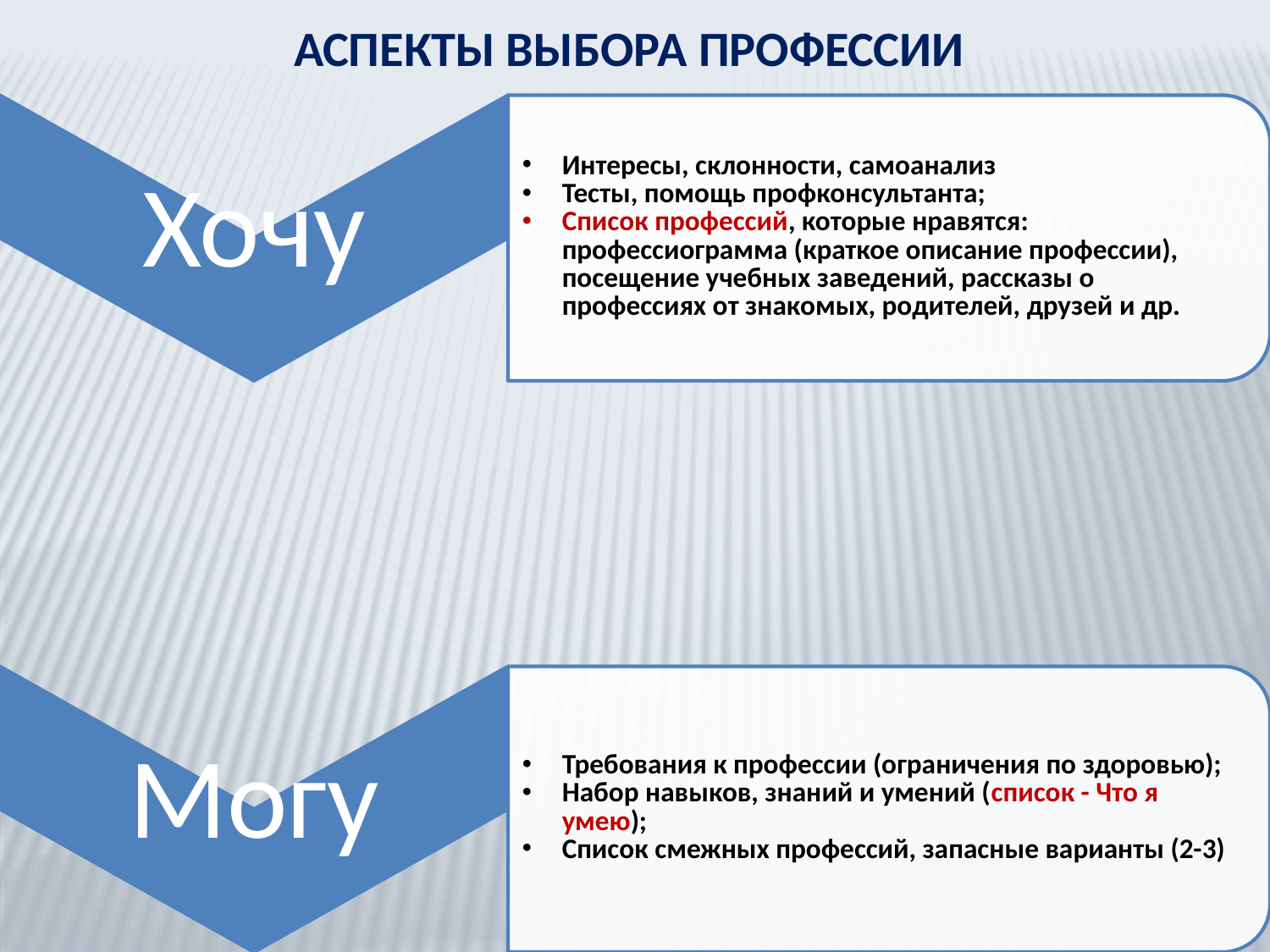

АСПЕКТЫ ВЫБОРА ПРОФЕССИИ
Хочу
Интересы, склонности, самоанализ
Тесты, помощь профконсультанта;
Могу
Требования к профессии (ограничения по здоровью);
Список профессий, которые нравятся: профессиограмма (краткое описание профессии), посещение учебных заведений, рассказы о профессиях от знакомых, родителей, друзей и др.
Набор навыков, знаний и умений (список - Что я умею);
Список смежных профессий, запасные варианты (2-3)